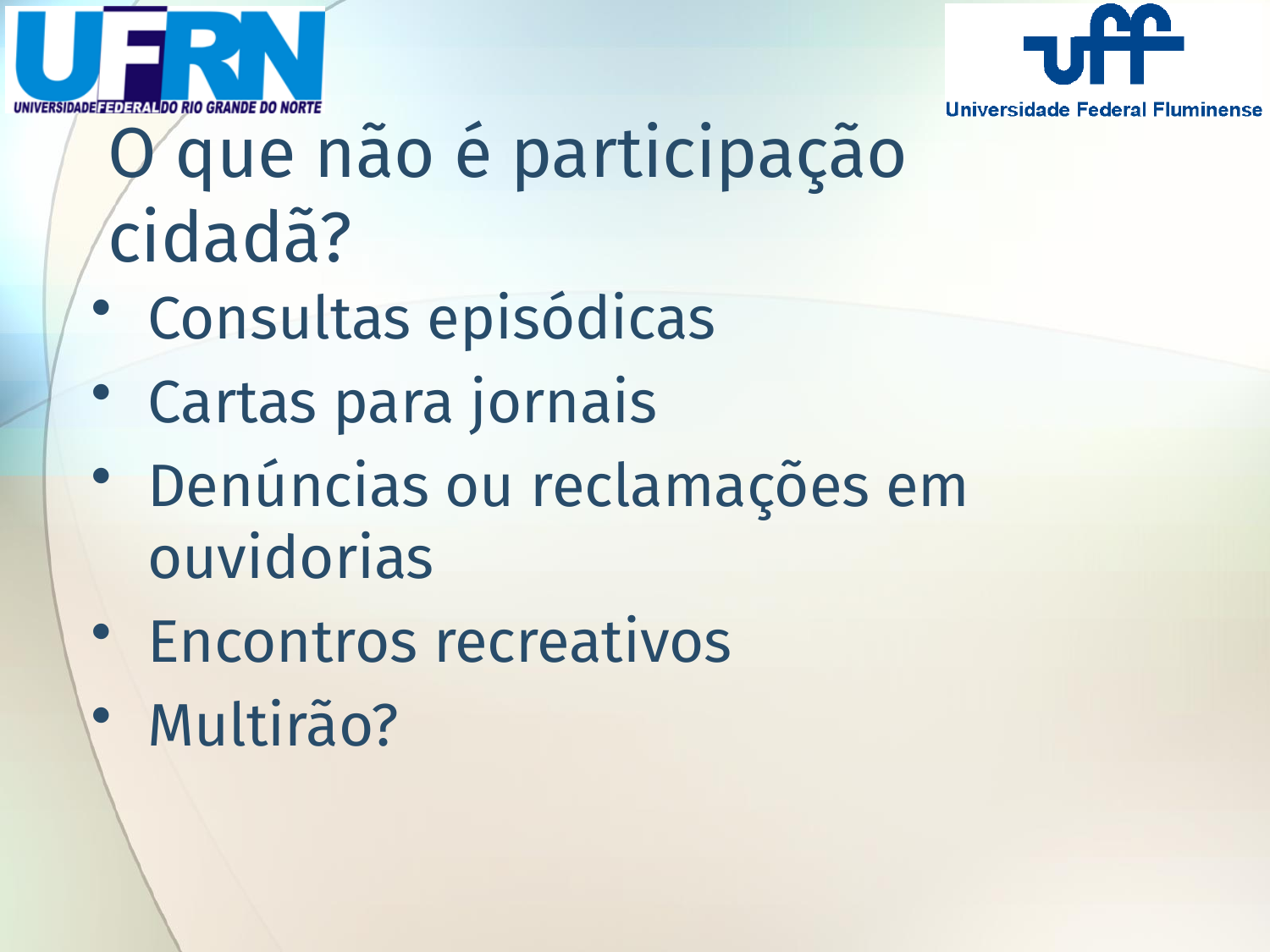

# O que não é participação cidadã?
Consultas episódicas
Cartas para jornais
Denúncias ou reclamações em ouvidorias
Encontros recreativos
Multirão?